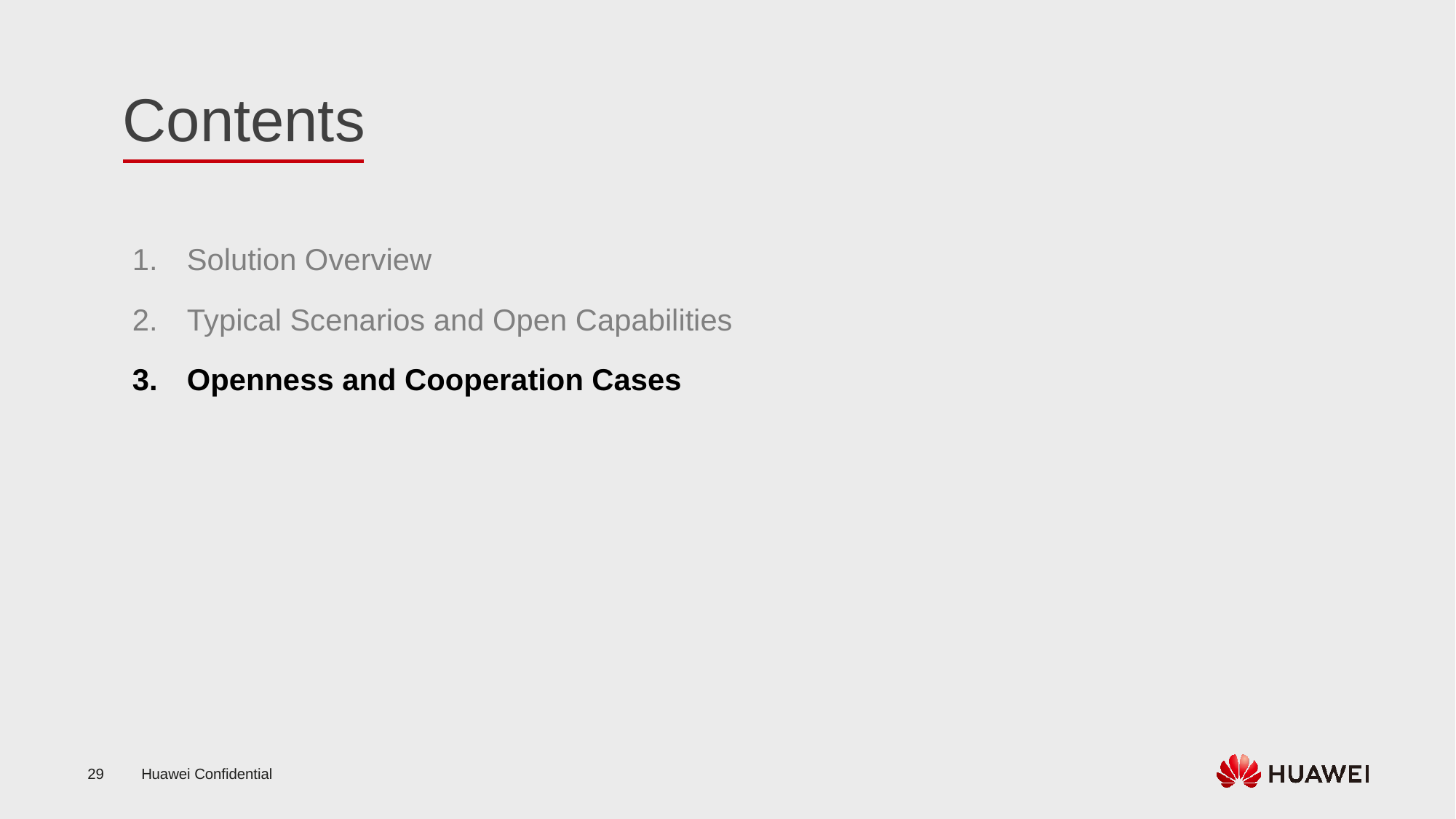

Solution Overview
Typical Scenarios and Open Capabilities
Openness and Cooperation Cases